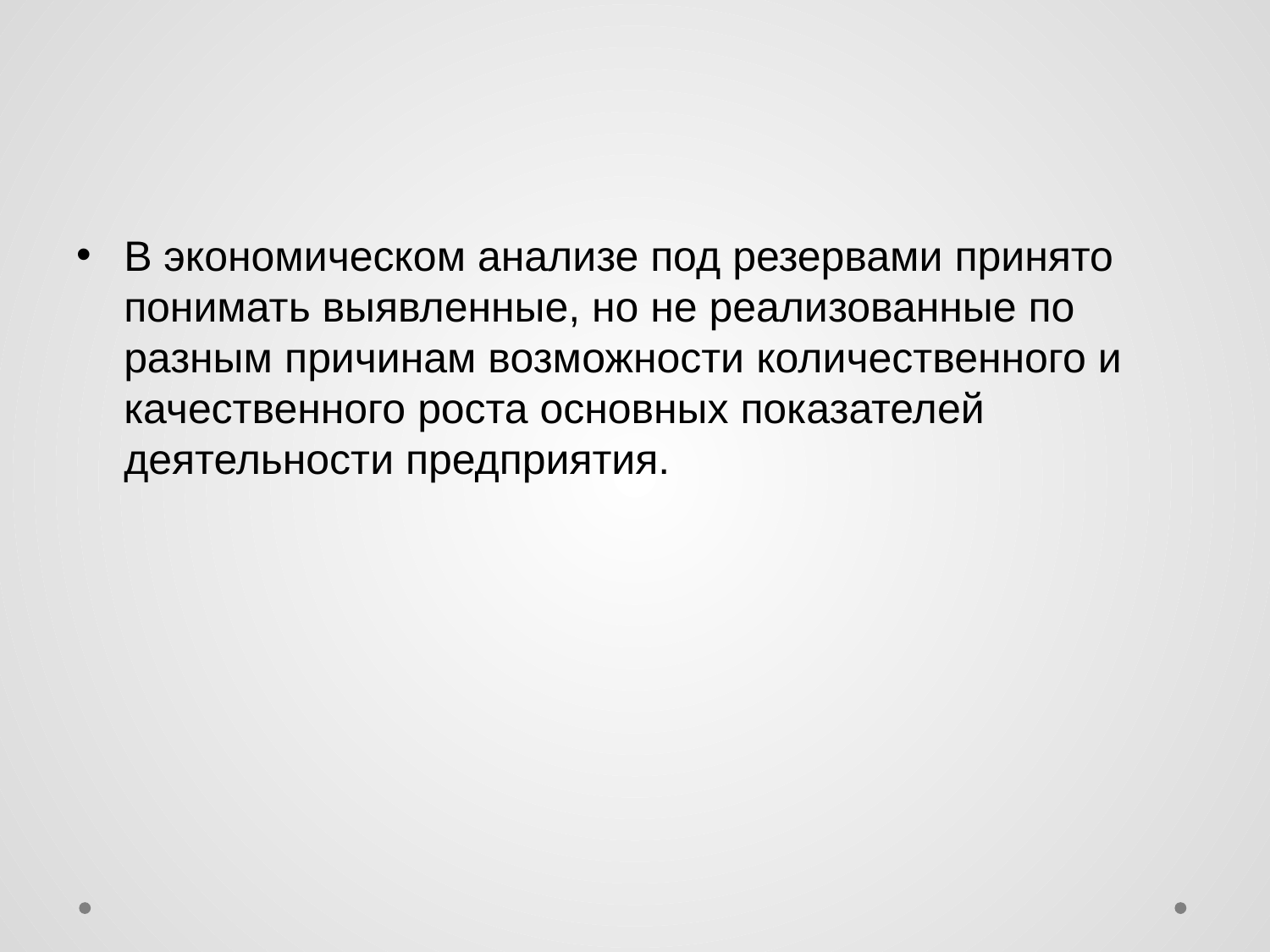

#
В экономическом анализе под резервами принято понимать выявленные, но не реализованные по разным причинам возможности количественного и качественного роста основных показателей деятельности предприятия.